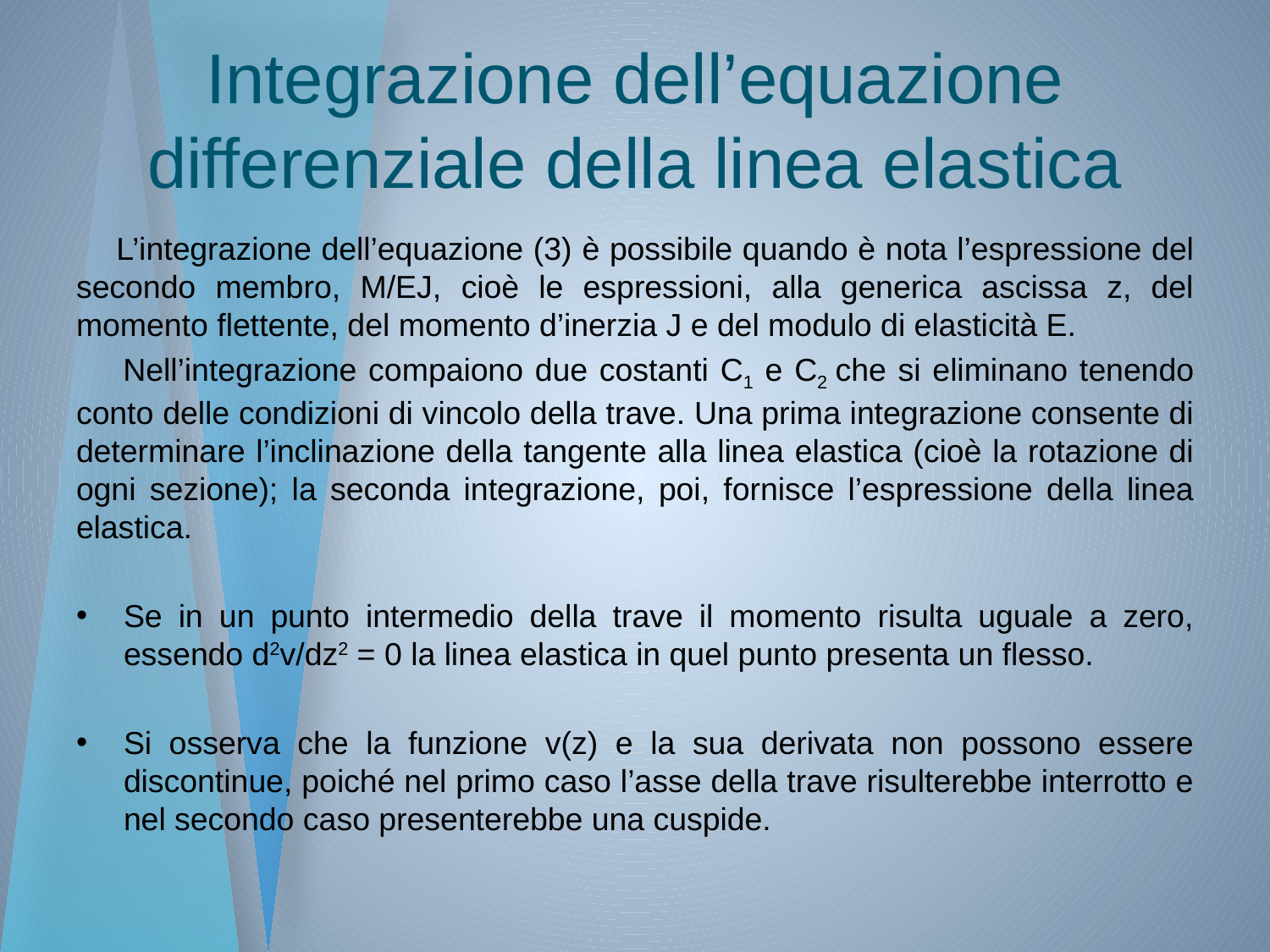

# Integrazione dell’equazione differenziale della linea elastica
    L’integrazione dell’equazione (3) è possibile quando è nota l’espressione del secondo membro, M/EJ, cioè le espressioni, alla generica ascissa z, del momento flettente, del momento d’inerzia J e del modulo di elasticità E.
    Nell’integrazione compaiono due costanti C1 e C2 che si eliminano tenendo conto delle condizioni di vincolo della trave. Una prima integrazione consente di determinare l’inclinazione della tangente alla linea elastica (cioè la rotazione di ogni sezione); la seconda integrazione, poi, fornisce l’espressione della linea elastica.

Se in un punto intermedio della trave il momento risulta uguale a zero, essendo d2v/dz2 = 0 la linea elastica in quel punto presenta un flesso.

Si osserva che la funzione v(z) e la sua derivata non possono essere discontinue, poiché nel primo caso l’asse della trave risulterebbe interrotto e nel secondo caso presenterebbe una cuspide.